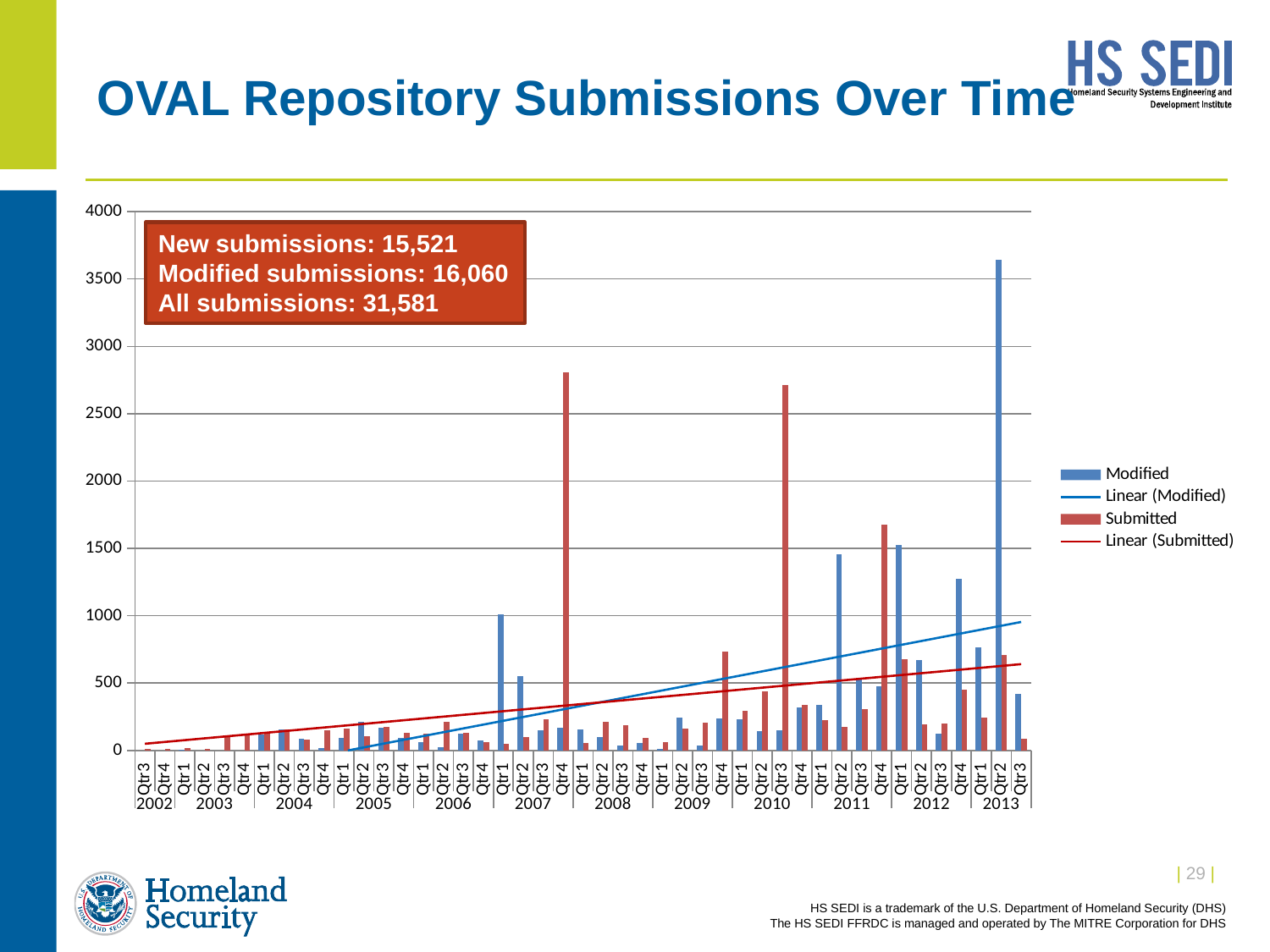

# OVAL Repository Submissions Over Time

### Chart

| Category | Modified | Submitted |
|---|---|---|
| Qtr3 | None | 13.0 |
| Qtr4 | None | 12.0 |
| Qtr1 | 2.0 | 15.0 |
| Qtr2 | None | 12.0 |
| Qtr3 | None | 106.0 |
| Qtr4 | None | 116.0 |
| Qtr1 | 121.0 | 135.0 |
| Qtr2 | 154.0 | 155.0 |
| Qtr3 | 89.0 | 82.0 |
| Qtr4 | 18.0 | 148.0 |
| Qtr1 | 92.0 | 159.0 |
| Qtr2 | 214.0 | 107.0 |
| Qtr3 | 167.0 | 173.0 |
| Qtr4 | 94.0 | 131.0 |
| Qtr1 | 64.0 | 126.0 |
| Qtr2 | 26.0 | 215.0 |
| Qtr3 | 127.0 | 129.0 |
| Qtr4 | 71.0 | 61.0 |
| Qtr1 | 1009.0 | 51.0 |
| Qtr2 | 549.0 | 99.0 |
| Qtr3 | 150.0 | 232.0 |
| Qtr4 | 168.0 | 2804.0 |
| Qtr1 | 157.0 | 58.0 |
| Qtr2 | 101.0 | 212.0 |
| Qtr3 | 34.0 | 189.0 |
| Qtr4 | 56.0 | 90.0 |
| Qtr1 | 9.0 | 59.0 |
| Qtr2 | 241.0 | 164.0 |
| Qtr3 | 37.0 | 209.0 |
| Qtr4 | 236.0 | 732.0 |
| Qtr1 | 231.0 | 296.0 |
| Qtr2 | 145.0 | 441.0 |
| Qtr3 | 148.0 | 2714.0 |
| Qtr4 | 317.0 | 337.0 |
| Qtr1 | 341.0 | 225.0 |
| Qtr2 | 1457.0 | 172.0 |
| Qtr3 | 534.0 | 305.0 |
| Qtr4 | 475.0 | 1677.0 |
| Qtr1 | 1525.0 | 676.0 |
| Qtr2 | 672.0 | 192.0 |
| Qtr3 | 127.0 | 200.0 |
| Qtr4 | 1272.0 | 450.0 |
| Qtr1 | 765.0 | 247.0 |
| Qtr2 | 3642.0 | 707.0 |
| Qtr3 | 422.0 | 88.0 |
New submissions: 15,521
Modified submissions: 16,060
All submissions: 31,581
| 29 |